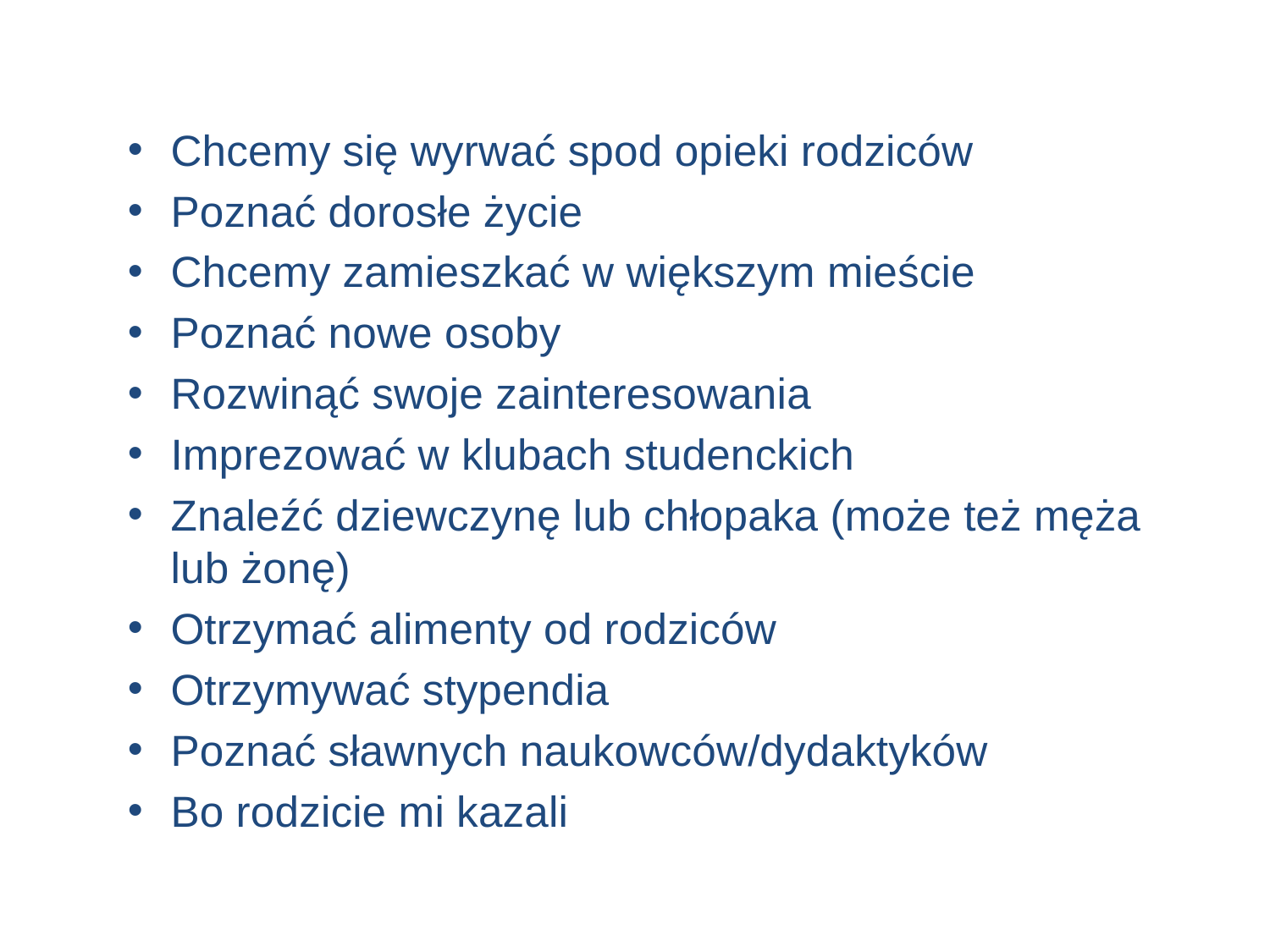

#
Chcemy się wyrwać spod opieki rodziców
Poznać dorosłe życie
Chcemy zamieszkać w większym mieście
Poznać nowe osoby
Rozwinąć swoje zainteresowania
Imprezować w klubach studenckich
Znaleźć dziewczynę lub chłopaka (może też męża lub żonę)
Otrzymać alimenty od rodziców
Otrzymywać stypendia
Poznać sławnych naukowców/dydaktyków
Bo rodzicie mi kazali